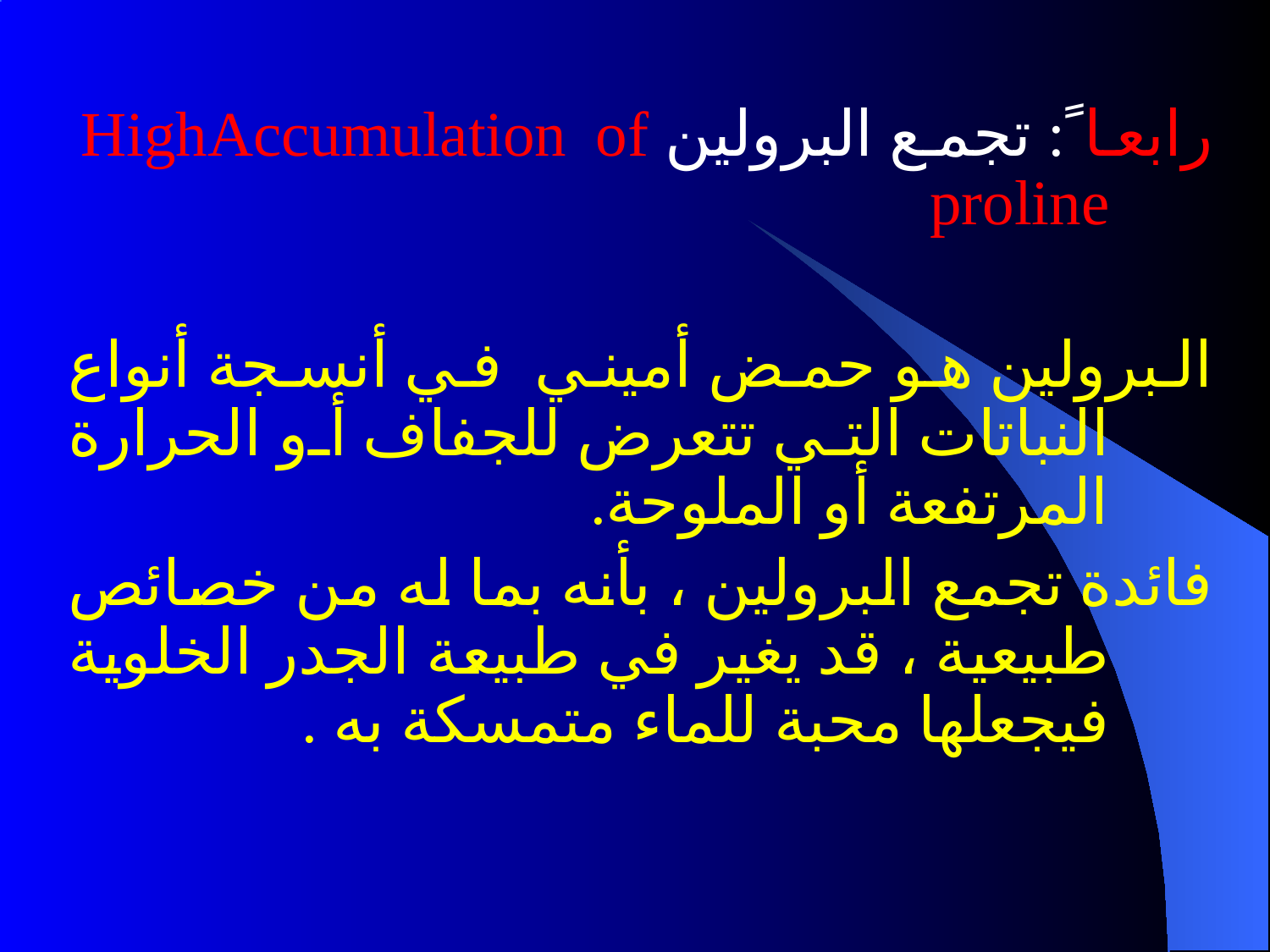

رابعا ً: تجمع البرولين HighAccumulation of proline

البرولين هو حمض أميني  في أنسجة أنواع النباتات التي تتعرض للجفاف أو الحرارة المرتفعة أو الملوحة.
فائدة تجمع البرولين ، بأنه بما له من خصائص طبيعية ، قد يغير في طبيعة الجدر الخلوية فيجعلها محبة للماء متمسكة به .